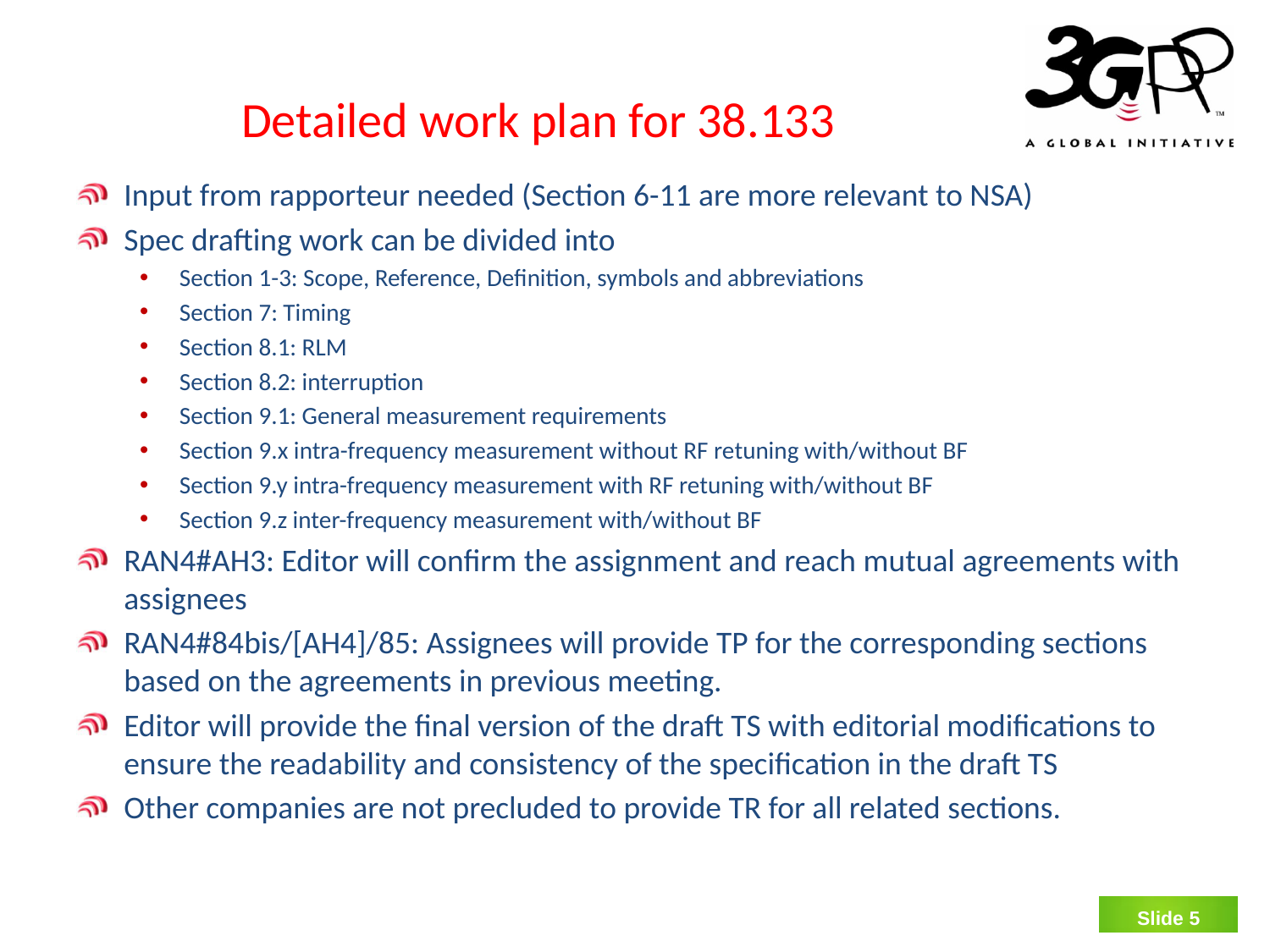

# Detailed work plan for 38.133
Input from rapporteur needed (Section 6-11 are more relevant to NSA)
Spec drafting work can be divided into
Section 1-3: Scope, Reference, Definition, symbols and abbreviations
Section 7: Timing
Section 8.1: RLM
Section 8.2: interruption
Section 9.1: General measurement requirements
Section 9.x intra-frequency measurement without RF retuning with/without BF
Section 9.y intra-frequency measurement with RF retuning with/without BF
Section 9.z inter-frequency measurement with/without BF
RAN4#AH3: Editor will confirm the assignment and reach mutual agreements with assignees
RAN4#84bis/[AH4]/85: Assignees will provide TP for the corresponding sections based on the agreements in previous meeting.
Editor will provide the final version of the draft TS with editorial modifications to ensure the readability and consistency of the specification in the draft TS
Other companies are not precluded to provide TR for all related sections.

Slide 5